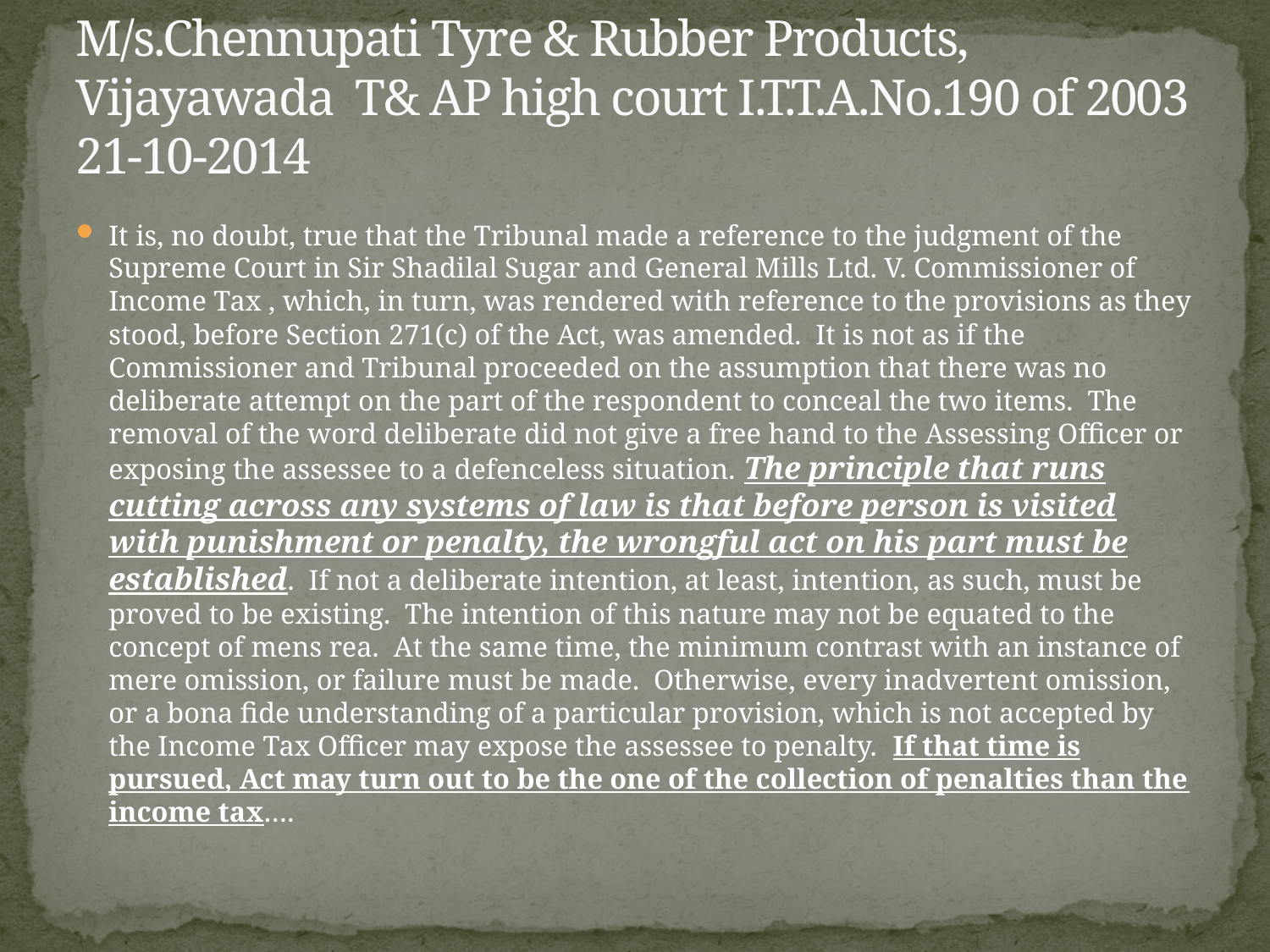

# M/s.Chennupati Tyre & Rubber Products, Vijayawada  T& AP high court I.T.T.A.No.190 of 2003 21-10-2014
It is, no doubt, true that the Tribunal made a reference to the judgment of the Supreme Court in Sir Shadilal Sugar and General Mills Ltd. V. Commissioner of Income Tax , which, in turn, was rendered with reference to the provisions as they stood, before Section 271(c) of the Act, was amended.  It is not as if the Commissioner and Tribunal proceeded on the assumption that there was no deliberate attempt on the part of the respondent to conceal the two items.  The removal of the word deliberate did not give a free hand to the Assessing Officer or exposing the assessee to a defenceless situation. The principle that runs cutting across any systems of law is that before person is visited with punishment or penalty, the wrongful act on his part must be established.  If not a deliberate intention, at least, intention, as such, must be proved to be existing.  The intention of this nature may not be equated to the concept of mens rea.  At the same time, the minimum contrast with an instance of mere omission, or failure must be made.  Otherwise, every inadvertent omission, or a bona fide understanding of a particular provision, which is not accepted by the Income Tax Officer may expose the assessee to penalty.  If that time is pursued, Act may turn out to be the one of the collection of penalties than the income tax….